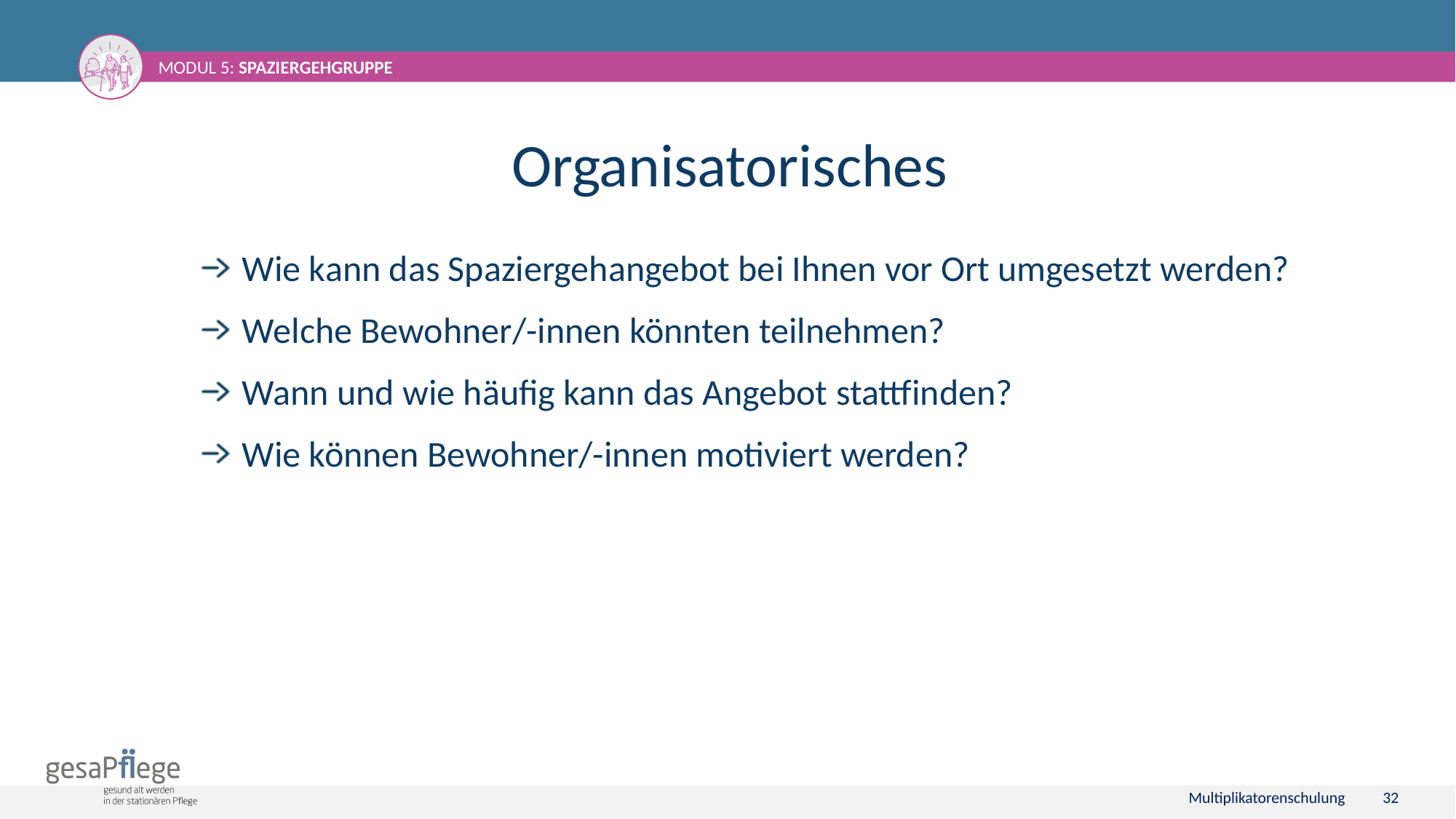

# Organisatorisches
Wie kann das Spaziergehangebot bei Ihnen vor Ort umgesetzt werden?
Welche Bewohner/-innen könnten teilnehmen?
Wann und wie häufig kann das Angebot stattfinden?
Wie können Bewohner/-innen motiviert werden?

Multiplikatorenschulung
32